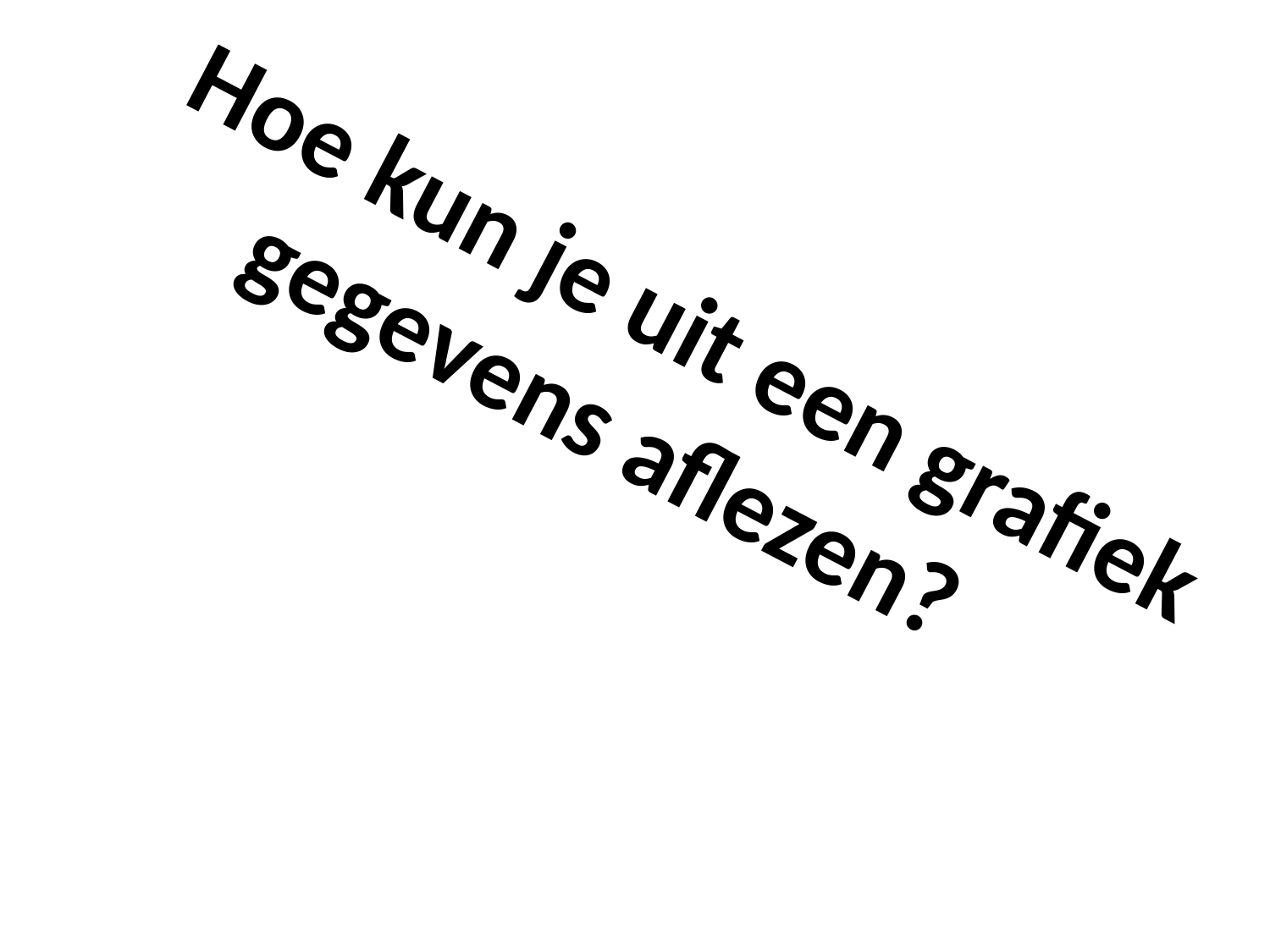

Hoe kun je uit een grafiek         	  gegevens aflezen?